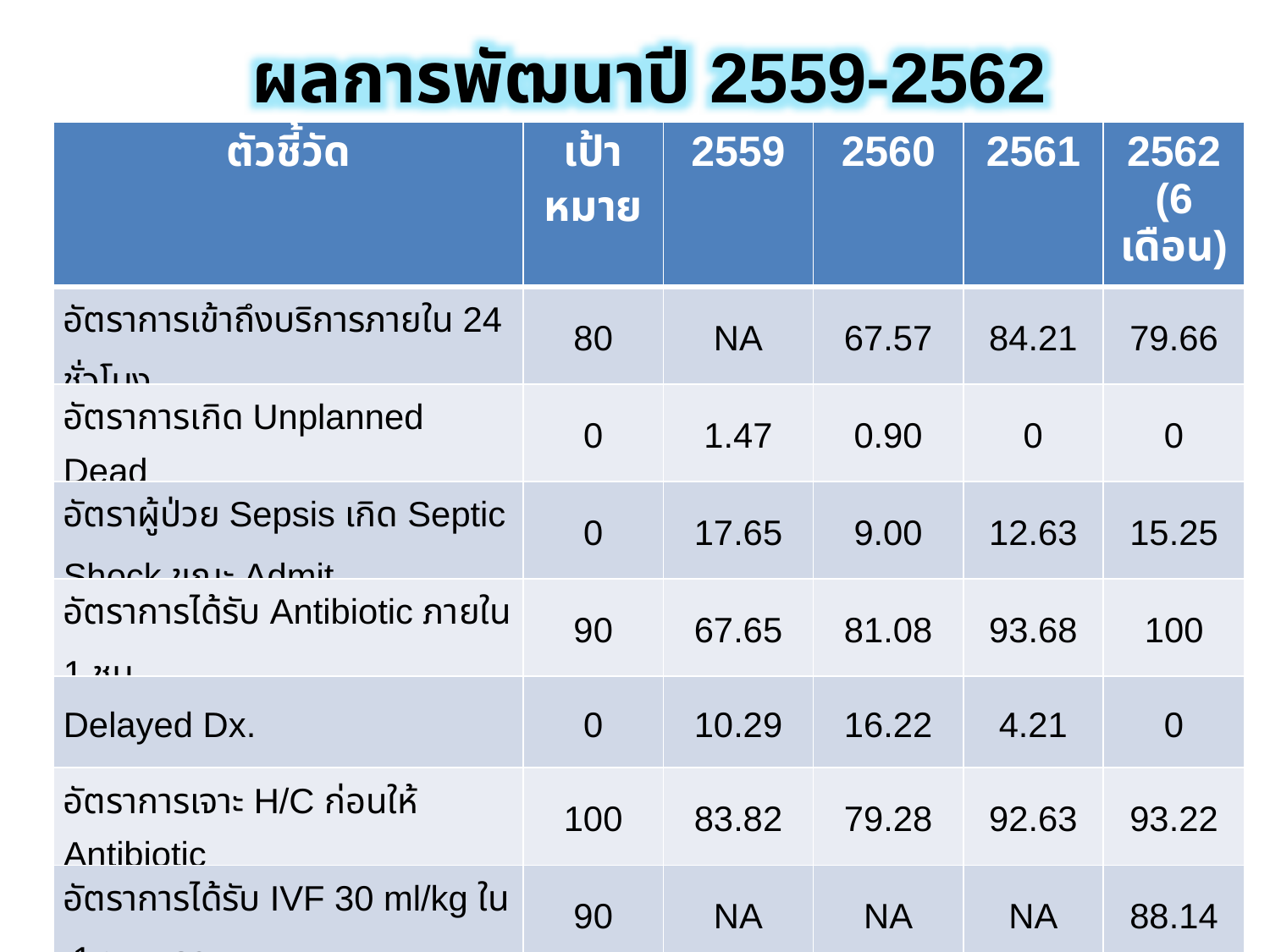

ผลการพัฒนาปี 2559-2562
| ตัวชี้วัด | เป้าหมาย | 2559 | 2560 | 2561 | 2562 (6 เดือน) |
| --- | --- | --- | --- | --- | --- |
| อัตราการเข้าถึงบริการภายใน 24 ชั่วโมง | 80 | NA | 67.57 | 84.21 | 79.66 |
| อัตราการเกิด Unplanned Dead | 0 | 1.47 | 0.90 | 0 | 0 |
| อัตราผู้ป่วย Sepsis เกิด Septic Shock ขณะ Admit | 0 | 17.65 | 9.00 | 12.63 | 15.25 |
| อัตราการได้รับ Antibiotic ภายใน 1 ชม. | 90 | 67.65 | 81.08 | 93.68 | 100 |
| Delayed Dx. | 0 | 10.29 | 16.22 | 4.21 | 0 |
| อัตราการเจาะ H/C ก่อนให้ Antibiotic | 100 | 83.82 | 79.28 | 92.63 | 93.22 |
| อัตราการได้รับ IVF 30 ml/kg ใน 1 ชม.แรก | 90 | NA | NA | NA | 88.14 |